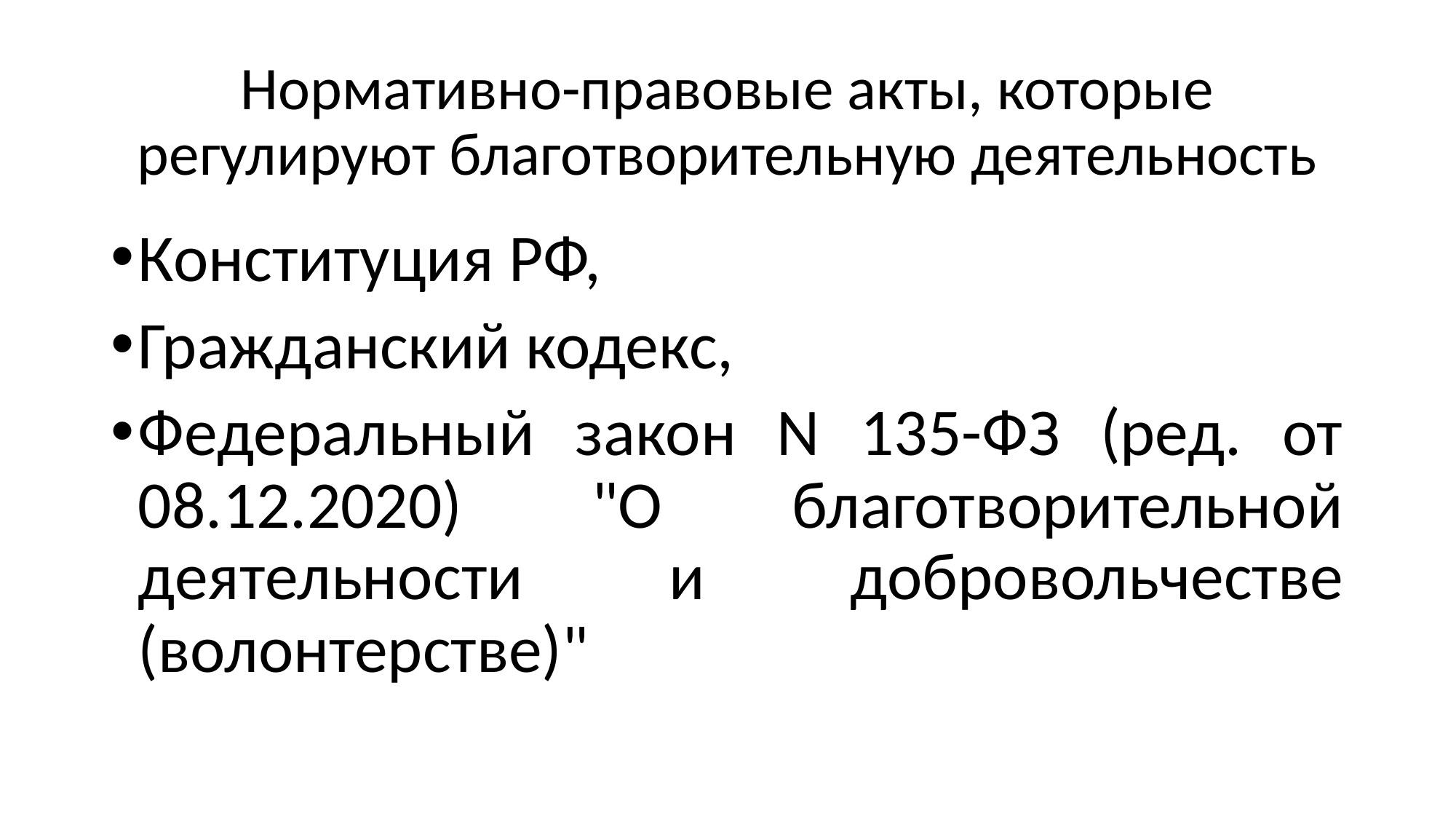

# Нормативно-правовые акты, которые регулируют благотворительную деятельность
Конституция РФ,
Гражданский кодекс,
Федеральный закон N 135-ФЗ (ред. от 08.12.2020) "О благотворительной деятельности и добровольчестве (волонтерстве)"